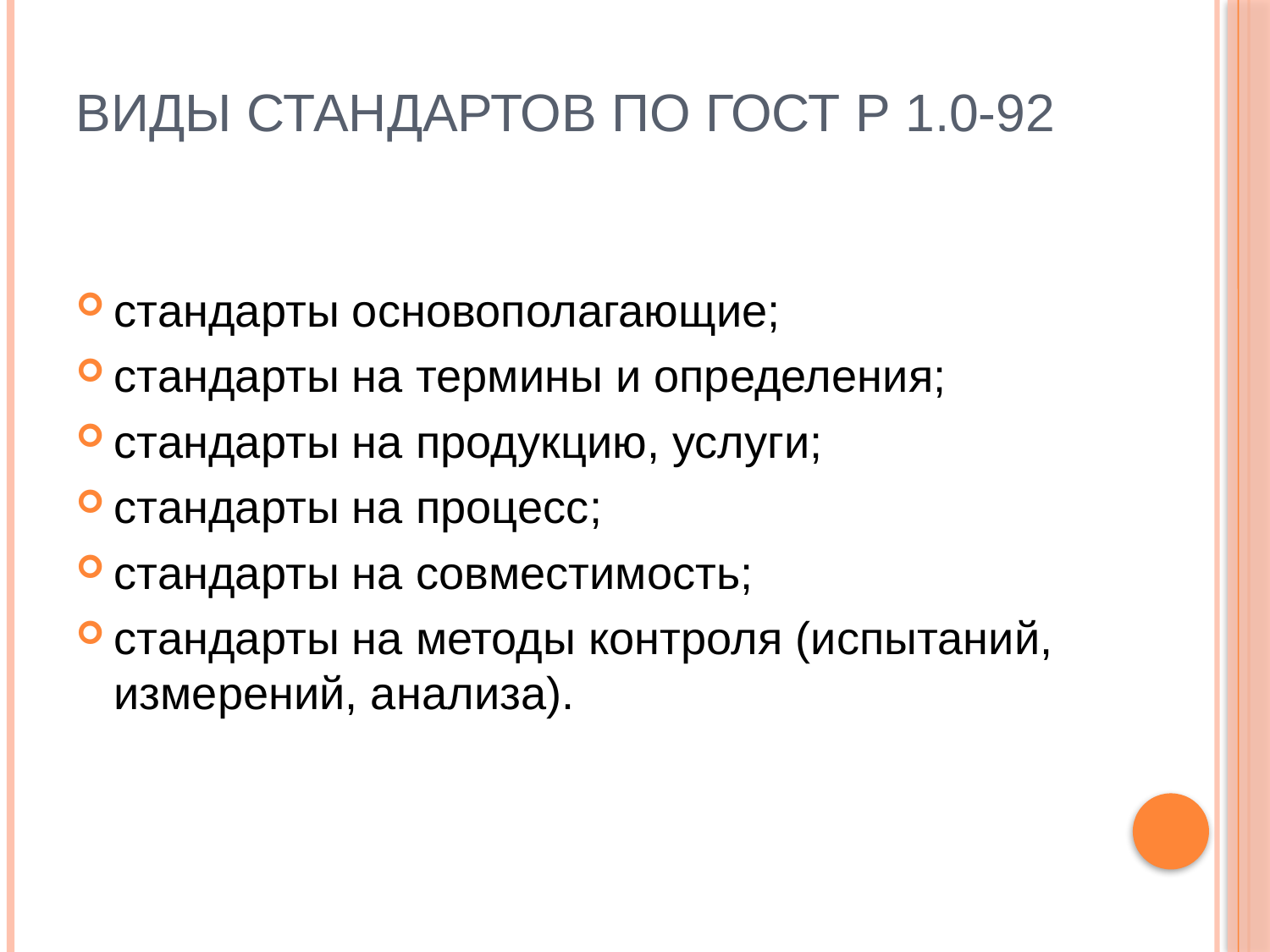

# Виды стандартов по ГОСТ Р 1.0-92
стандарты основополагающие;
стандарты на термины и определения;
стандарты на продукцию, услуги;
стандарты на процесс;
стандарты на совместимость;
стандарты на методы контроля (испытаний, измерений, анализа).